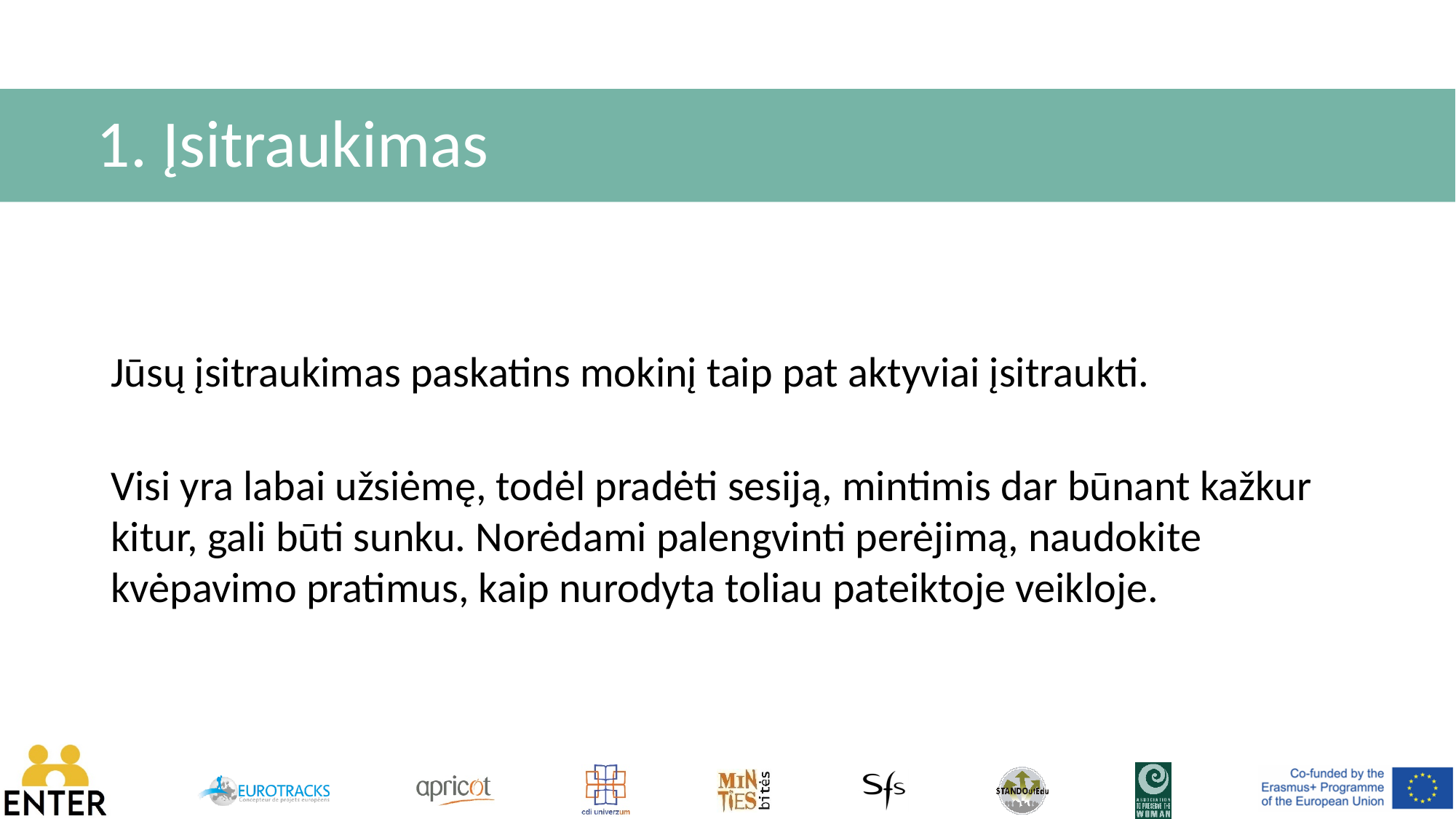

# 1. Įsitraukimas
Jūsų įsitraukimas paskatins mokinį taip pat aktyviai įsitraukti.

Visi yra labai užsiėmę, todėl pradėti sesiją, mintimis dar būnant kažkur kitur, gali būti sunku. Norėdami palengvinti perėjimą, naudokite kvėpavimo pratimus, kaip nurodyta toliau pateiktoje veikloje.